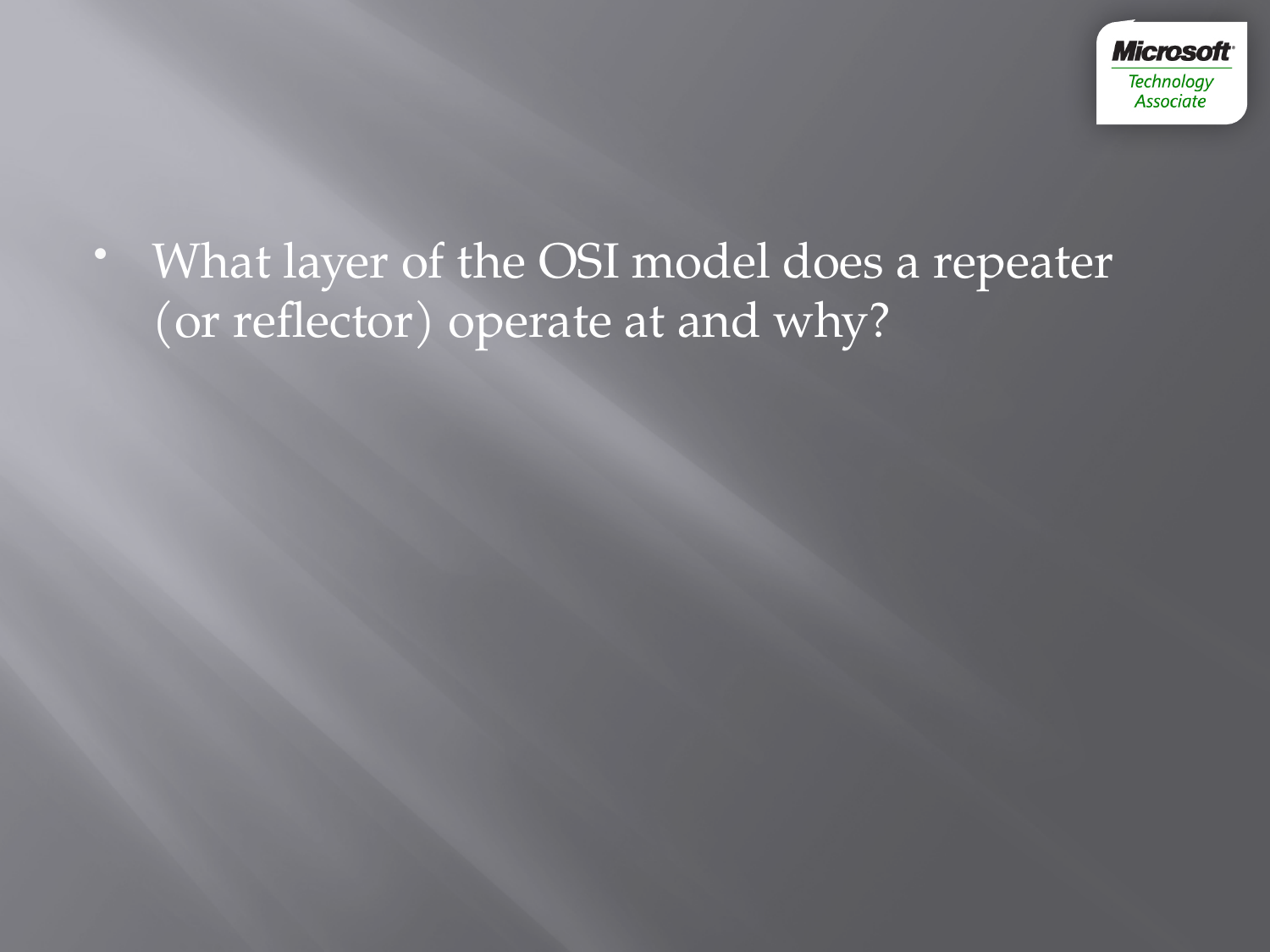

#
What layer of the OSI model does a repeater (or reflector) operate at and why?